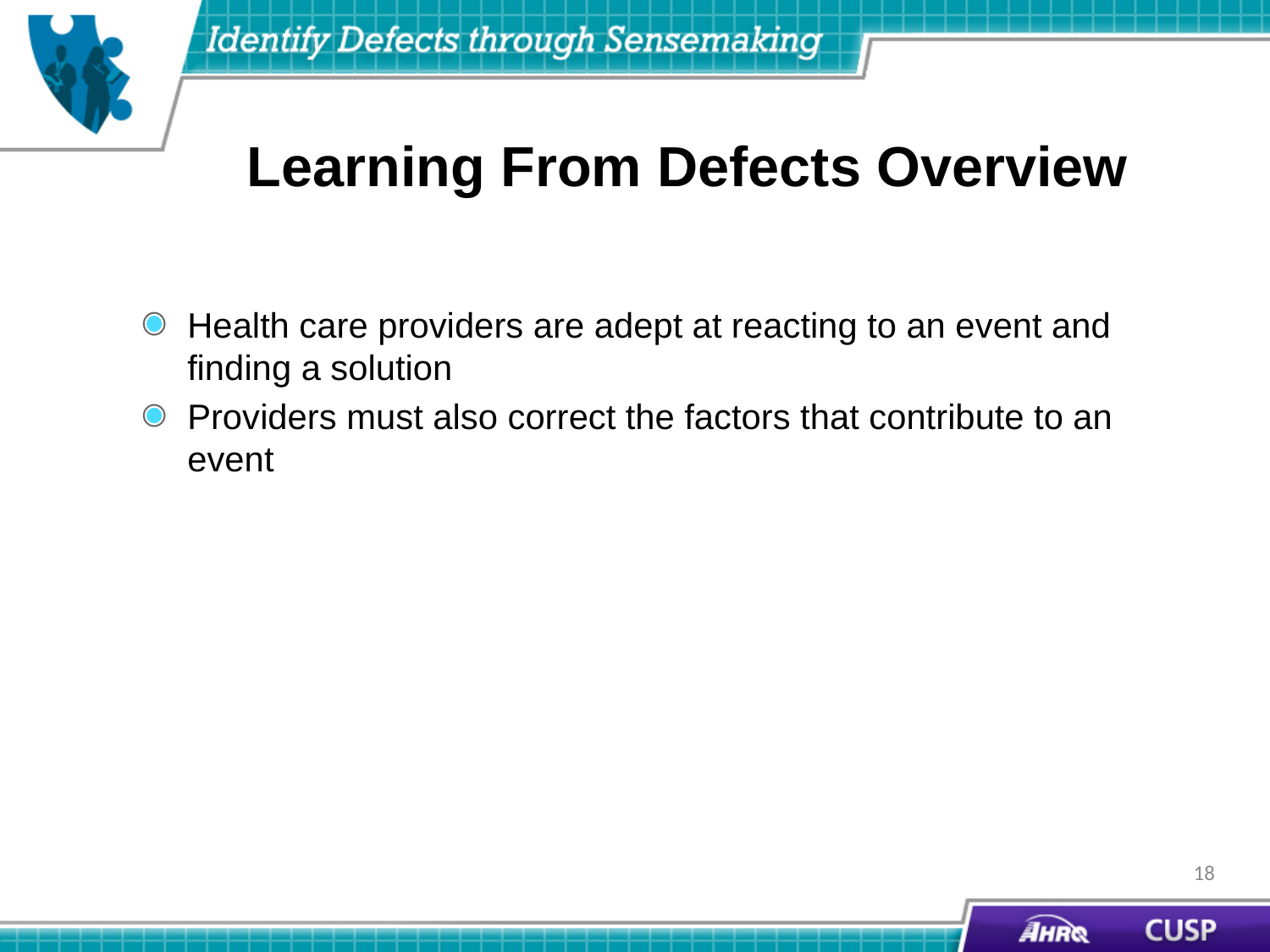

# Learning From Defects Overview
Health care providers are adept at reacting to an event and finding a solution
Providers must also correct the factors that contribute to an event
18